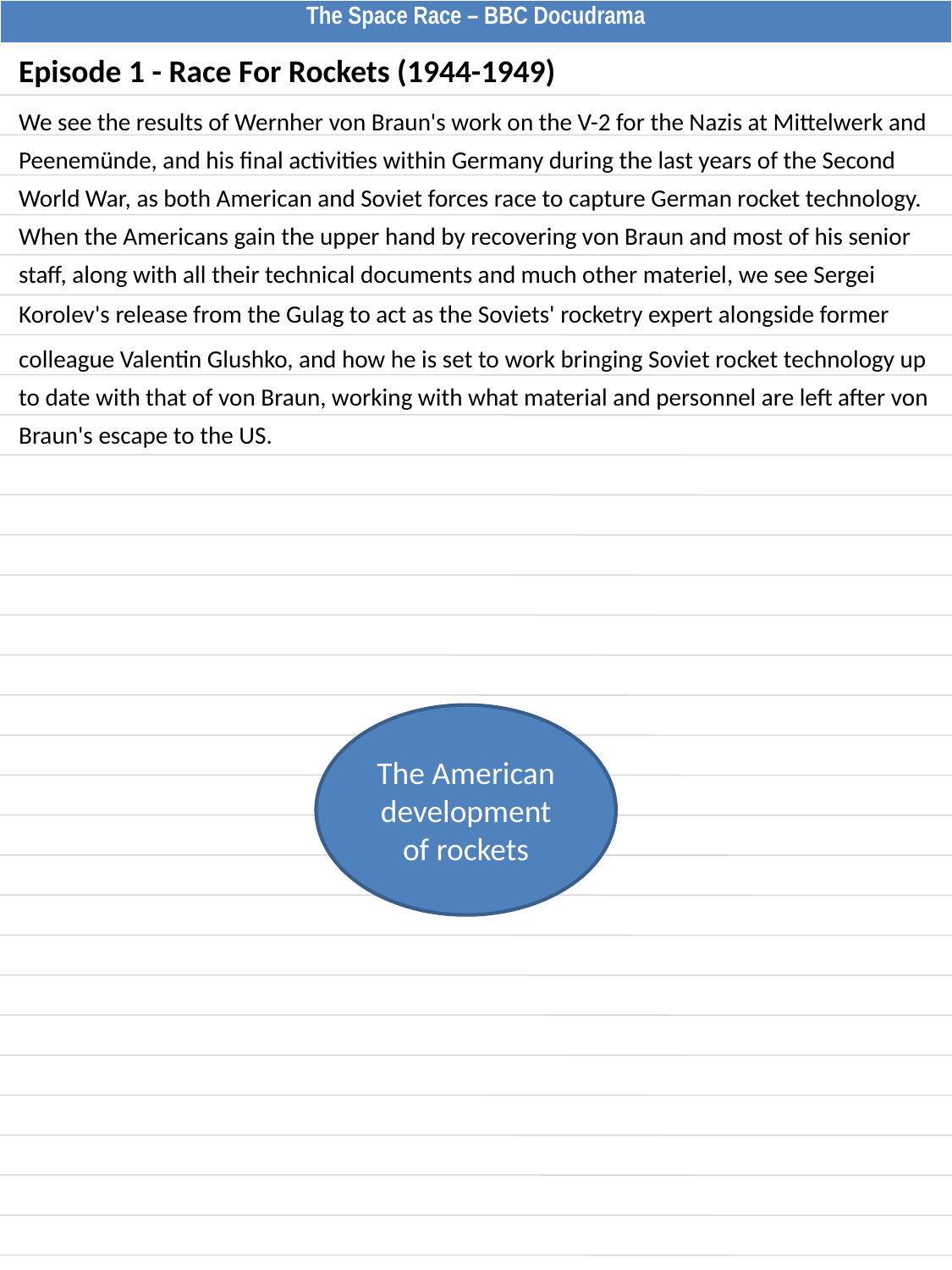

| The Space Race – BBC Docudrama |
| --- |
Episode 1 - Race For Rockets (1944-1949)

We see the results of Wernher von Braun's work on the V-2 for the Nazis at Mittelwerk and

Peenemünde, and his final activities within Germany during the last years of the Second

World War, as both American and Soviet forces race to capture German rocket technology.

When the Americans gain the upper hand by recovering von Braun and most of his senior

staff, along with all their technical documents and much other materiel, we see Sergei

Korolev's release from the Gulag to act as the Soviets' rocketry expert alongside former

colleague Valentin Glushko, and how he is set to work bringing Soviet rocket technology up

to date with that of von Braun, working with what material and personnel are left after von

Braun's escape to the US.

The American development of rockets